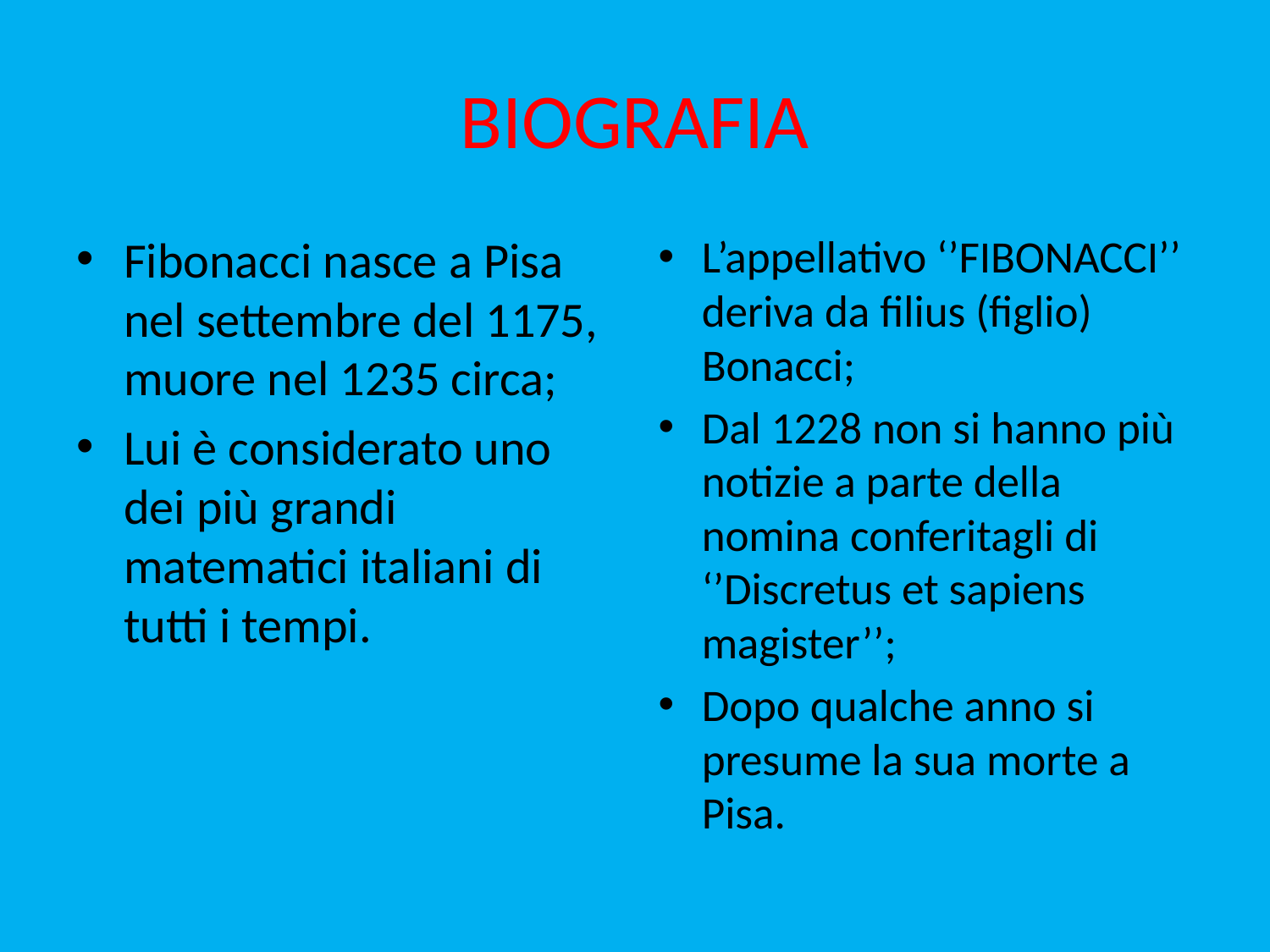

# BIOGRAFIA
Fibonacci nasce a Pisa nel settembre del 1175, muore nel 1235 circa;
Lui è considerato uno dei più grandi matematici italiani di tutti i tempi.
L’appellativo ‘’FIBONACCI’’ deriva da filius (figlio) Bonacci;
Dal 1228 non si hanno più notizie a parte della nomina conferitagli di ‘’Discretus et sapiens magister’’;
Dopo qualche anno si presume la sua morte a Pisa.